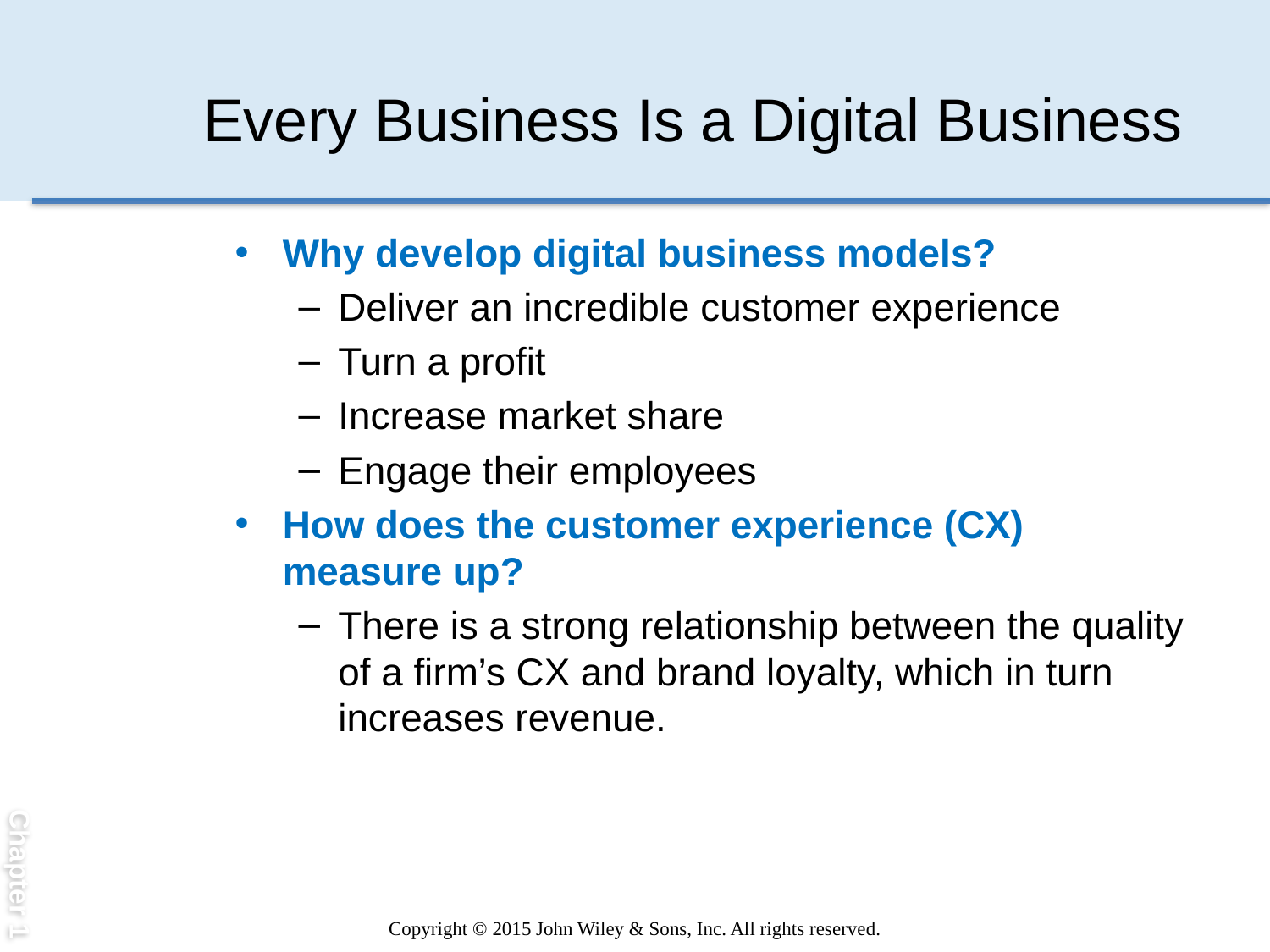

Chapter 1
# Every Business Is a Digital Business
Why develop digital business models?
Deliver an incredible customer experience
Turn a profit
Increase market share
Engage their employees
How does the customer experience (CX) measure up?
There is a strong relationship between the quality of a firm’s CX and brand loyalty, which in turn increases revenue.